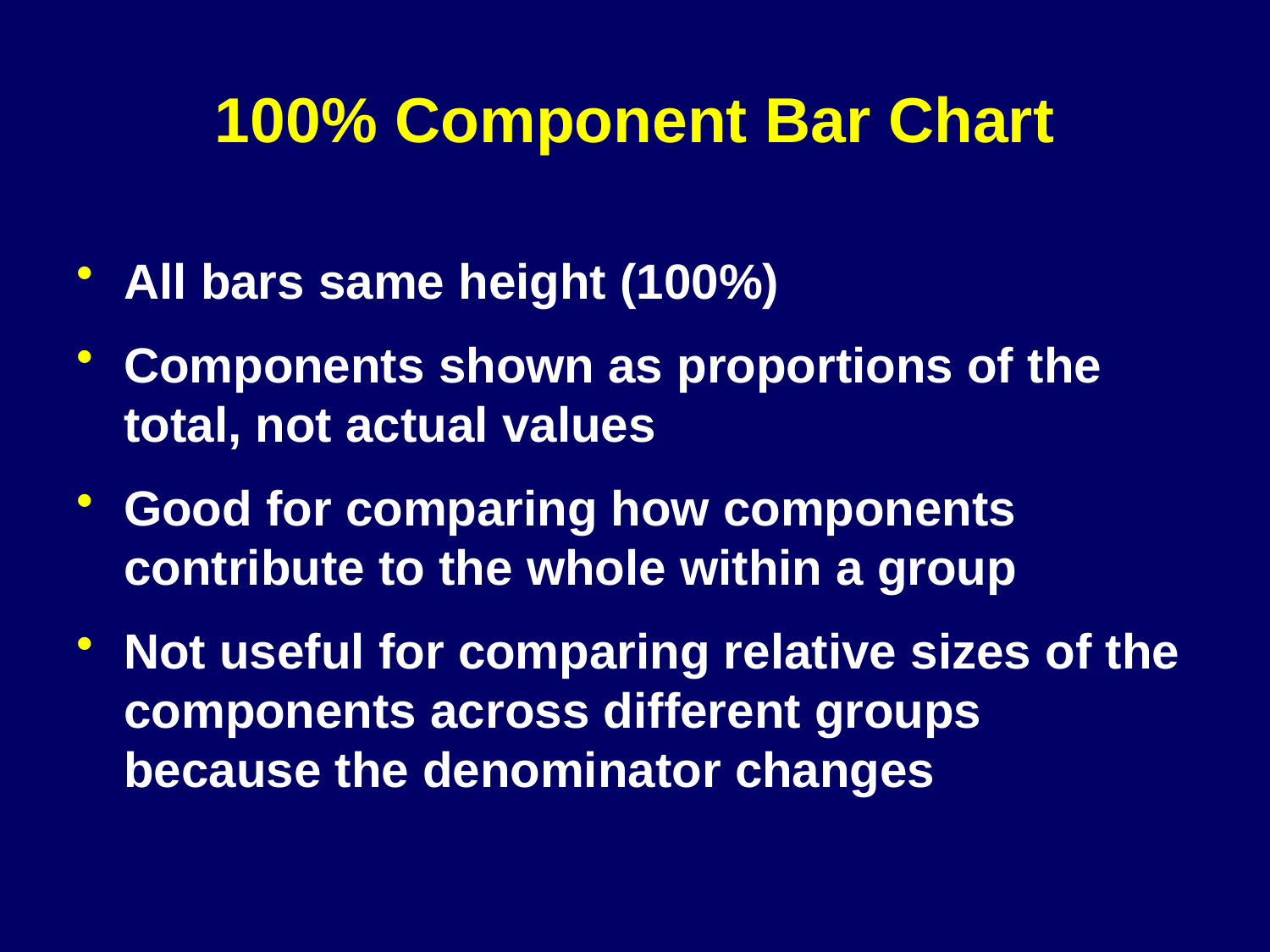

# 100% Component Bar Chart
All bars same height (100%)
Components shown as proportions of the total, not actual values
Good for comparing how components contribute to the whole within a group
Not useful for comparing relative sizes of the components across different groups because the denominator changes